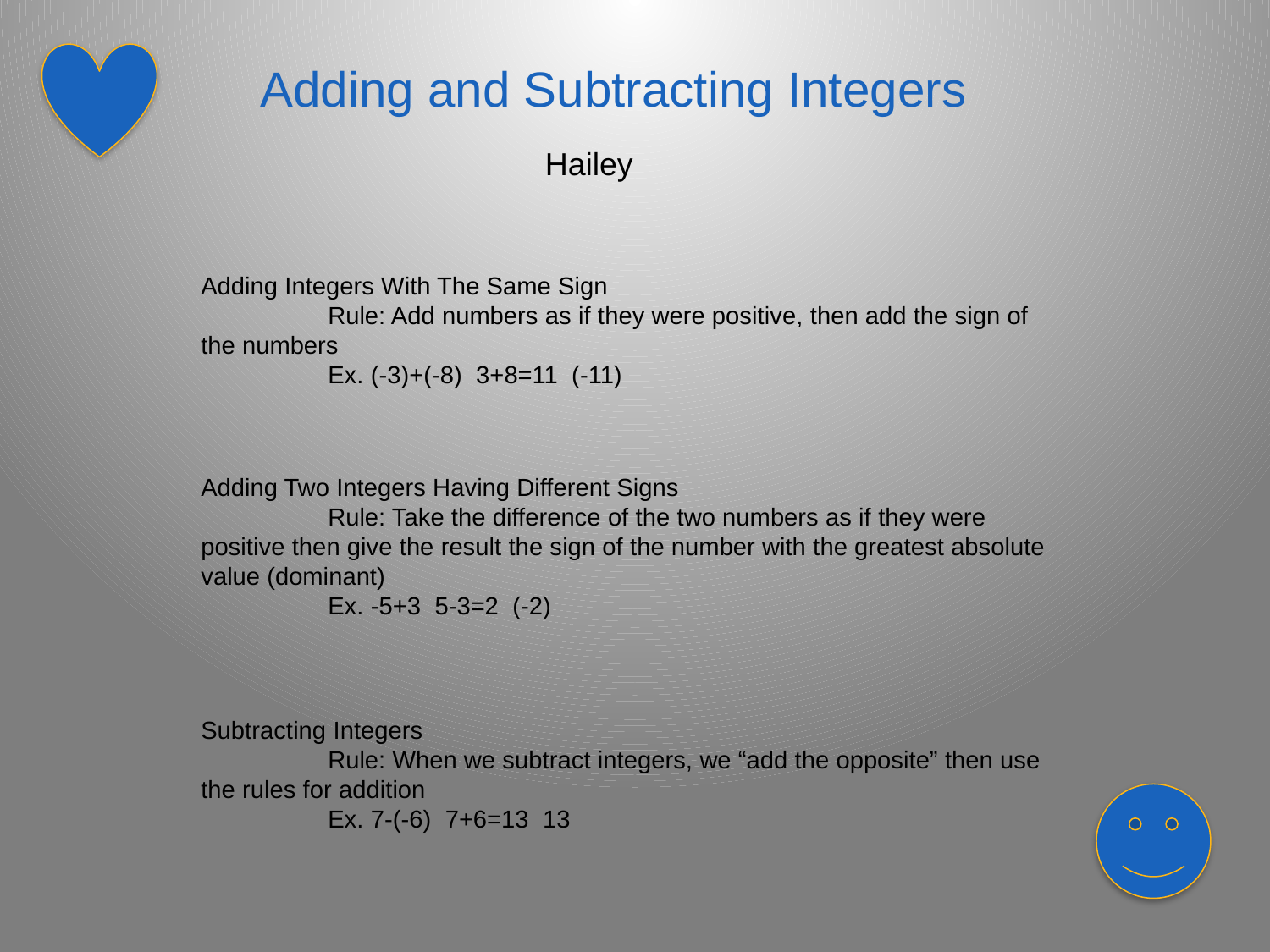

# Adding and Subtracting Integers
Hailey
Adding Integers With The Same Sign
	Rule: Add numbers as if they were positive, then add the sign of the numbers
	Ex. (-3)+(-8)  3+8=11  (-11)
Adding Two Integers Having Different Signs
	Rule: Take the difference of the two numbers as if they were positive then give the result the sign of the number with the greatest absolute value (dominant)
	Ex. -5+3  5-3=2  (-2)
Subtracting Integers
	Rule: When we subtract integers, we “add the opposite” then use the rules for addition
	Ex. 7-(-6)  7+6=13  13